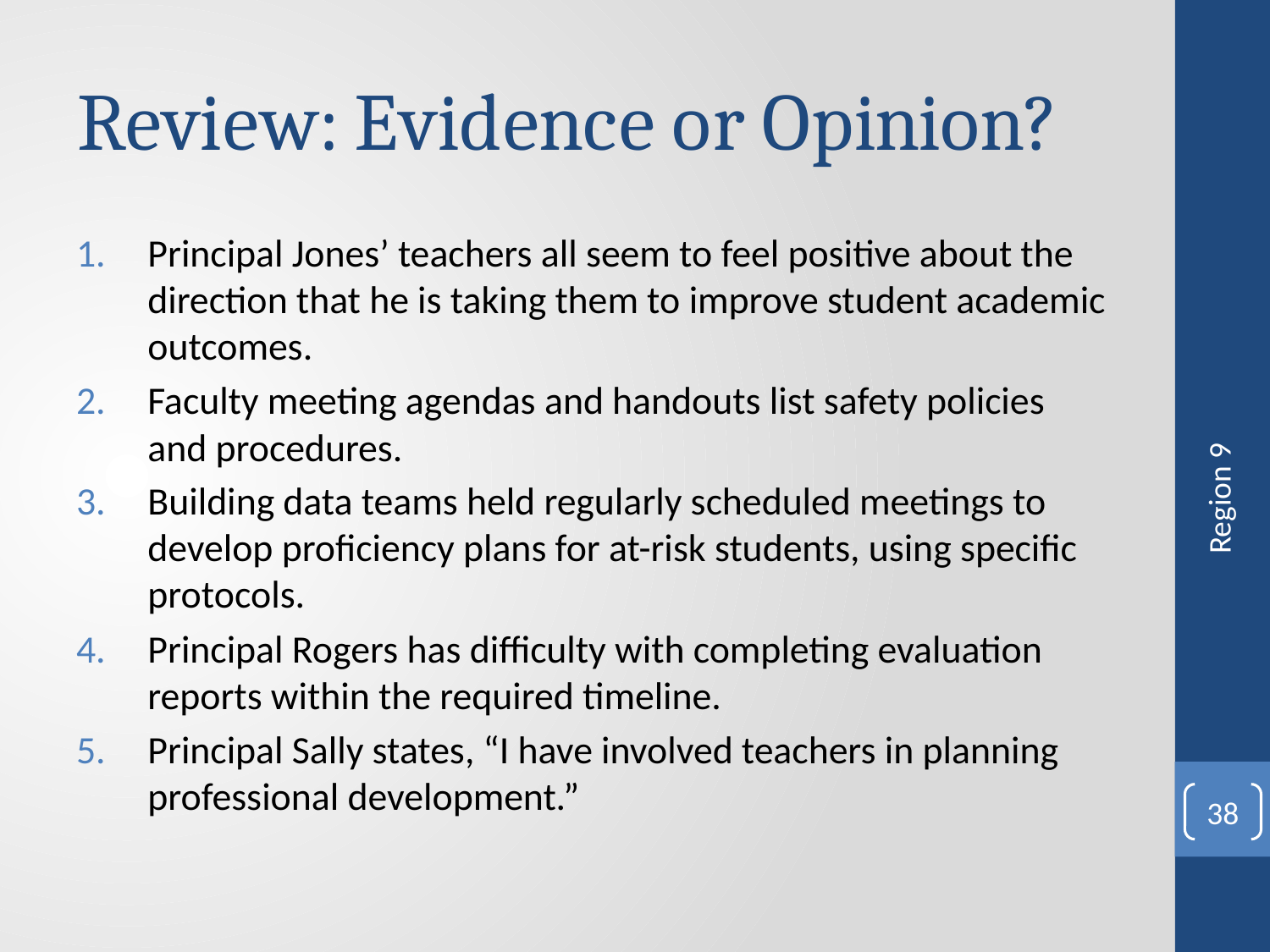

# Review: Evidence or Opinion?
Principal Jones’ teachers all seem to feel positive about the direction that he is taking them to improve student academic outcomes.
Faculty meeting agendas and handouts list safety policies and procedures.
Building data teams held regularly scheduled meetings to develop proficiency plans for at-risk students, using specific protocols.
Principal Rogers has difficulty with completing evaluation reports within the required timeline.
Principal Sally states, “I have involved teachers in planning professional development.”
Region 9
38